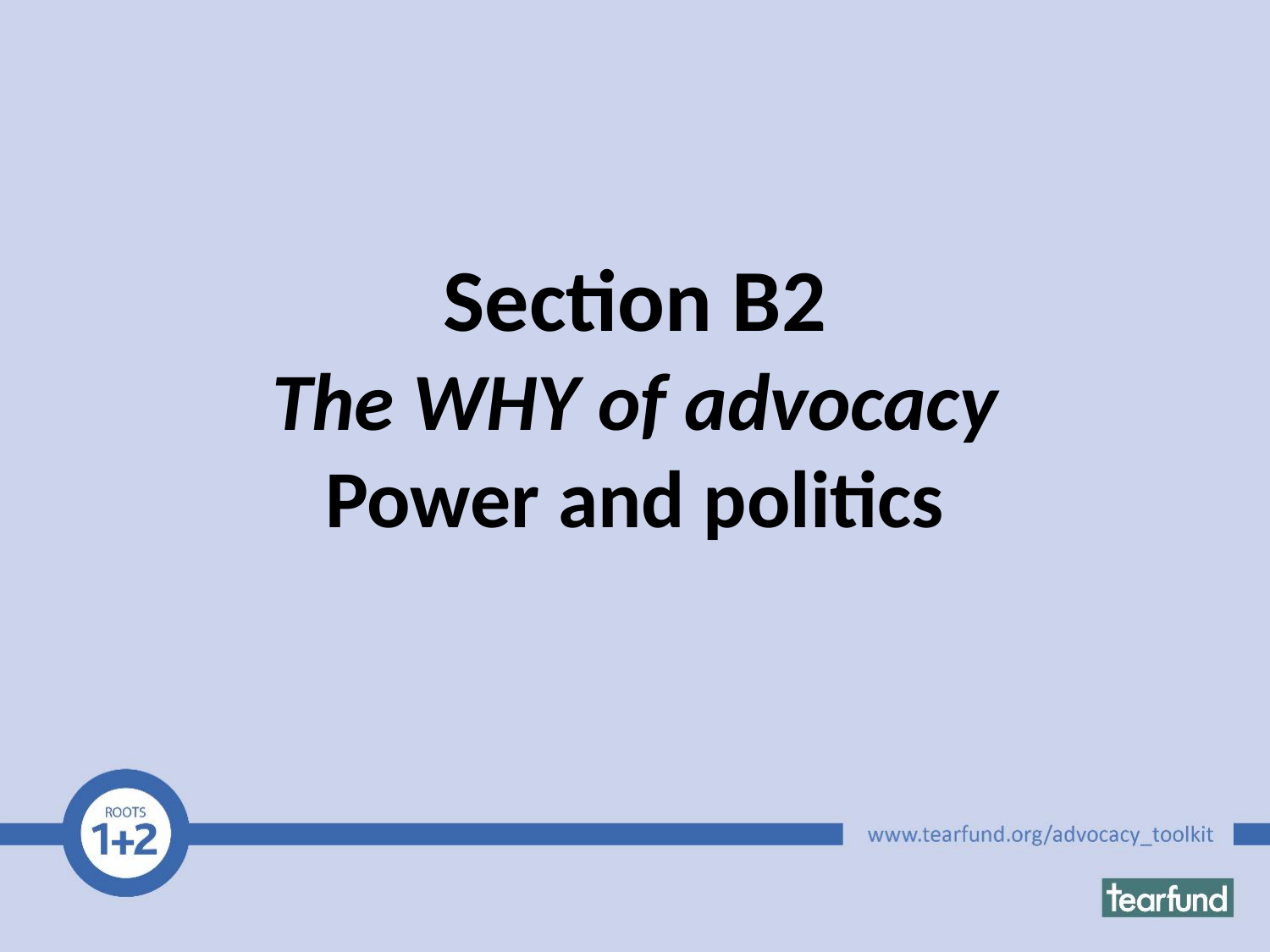

Section B2
The WHY of advocacy
Power and politics